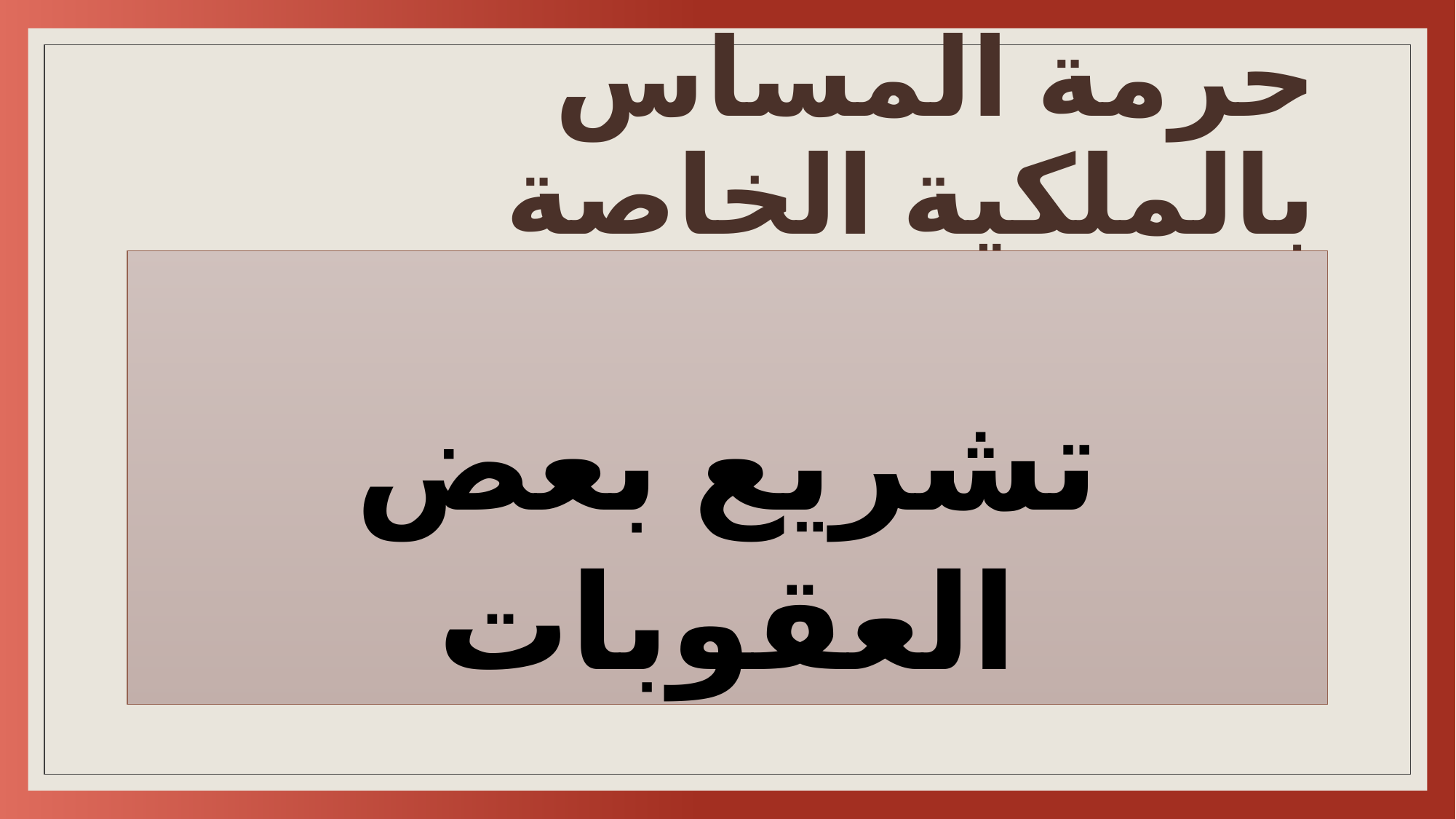

# حرمة المساس بالملكية الخاصة

تشريع بعض العقوبات